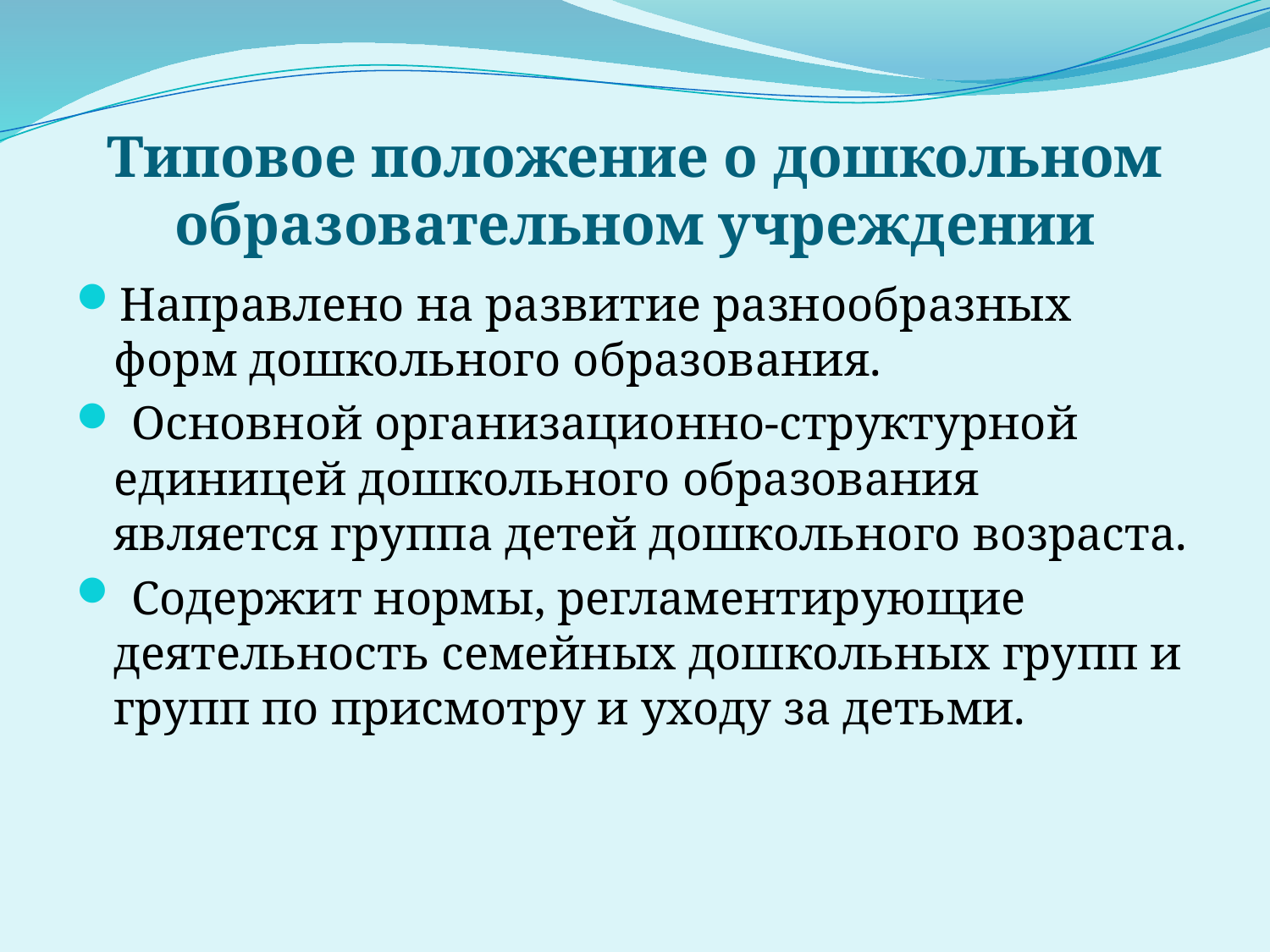

# Типовое положение о дошкольном образовательном учреждении
Направлено на развитие разнообразных форм дошкольного образования.
 Основной организационно-структурной единицей дошкольного образования является группа детей дошкольного возраста.
 Содержит нормы, регламентирующие деятельность семейных дошкольных групп и групп по присмотру и уходу за детьми.